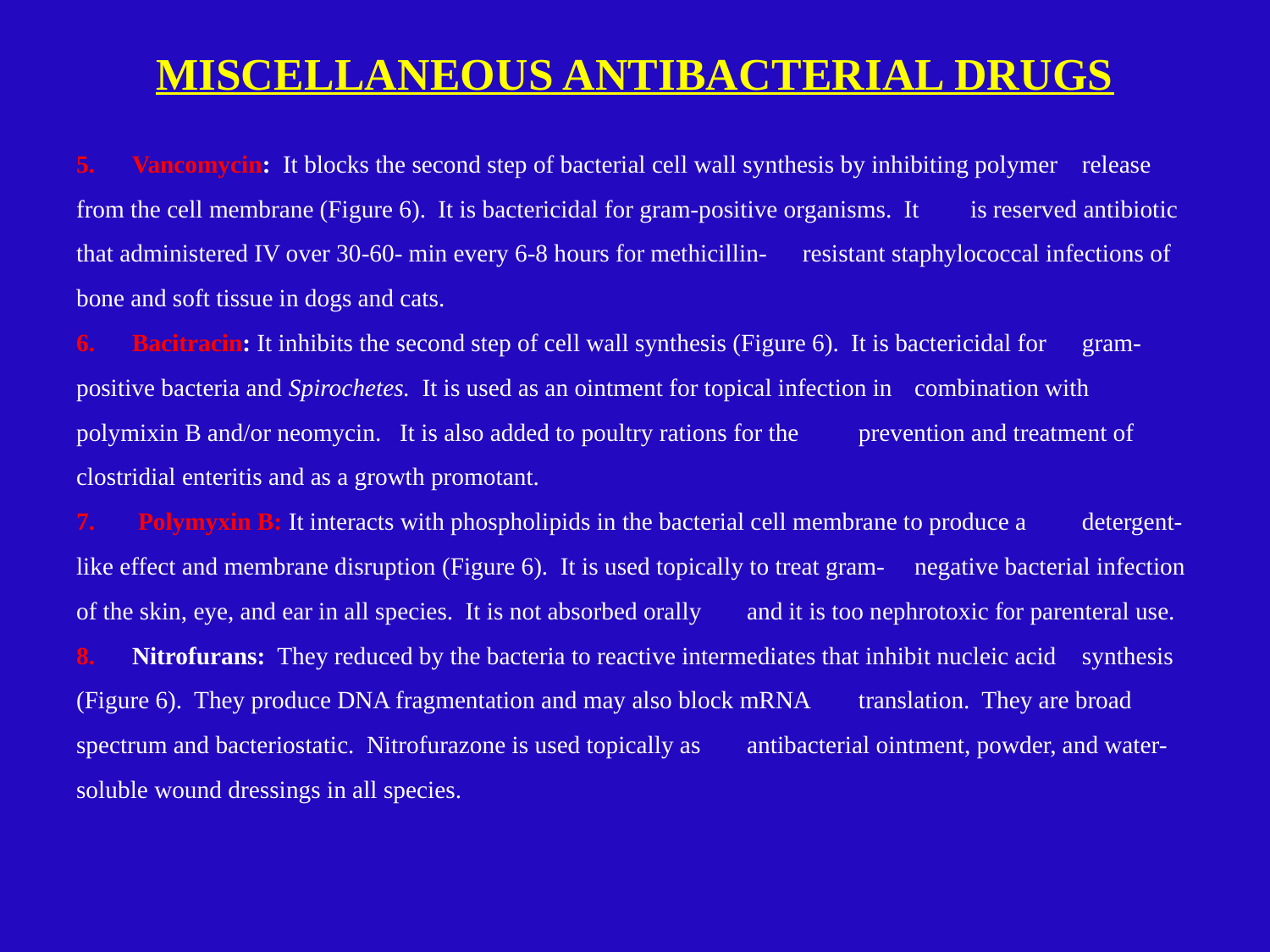

# MISCELLANEOUS ANTIBACTERIAL DRUGS
5.	Vancomycin:  It blocks the second step of bacterial cell wall synthesis by inhibiting polymer 	release from the cell membrane (Figure 6).  It is bactericidal for gram-positive organisms.  It 	is reserved antibiotic that administered IV over 30-60- min every 6-8 hours for methicillin-	resistant staphylococcal infections of bone and soft tissue in dogs and cats.
6.	Bacitracin: It inhibits the second step of cell wall synthesis (Figure 6).  It is bactericidal for 	gram-positive bacteria and Spirochetes.  It is used as an ointment for topical infection in 	combination with polymixin B and/or neomycin.   It is also added to poultry rations for the 	prevention and treatment of clostridial enteritis and as a growth promotant.
7.	 Polymyxin B: It interacts with phospholipids in the bacterial cell membrane to produce a 	detergent-like effect and membrane disruption (Figure 6).  It is used topically to treat gram-	negative bacterial infection of the skin, eye, and ear in all species.  It is not absorbed orally 	and it is too nephrotoxic for parenteral use.
8.	Nitrofurans:  They reduced by the bacteria to reactive intermediates that inhibit nucleic acid 	synthesis (Figure 6).  They produce DNA fragmentation and may also block mRNA 	translation.  They are broad spectrum and bacteriostatic.  Nitrofurazone is used topically as 	antibacterial ointment, powder, and water-soluble wound dressings in all species.